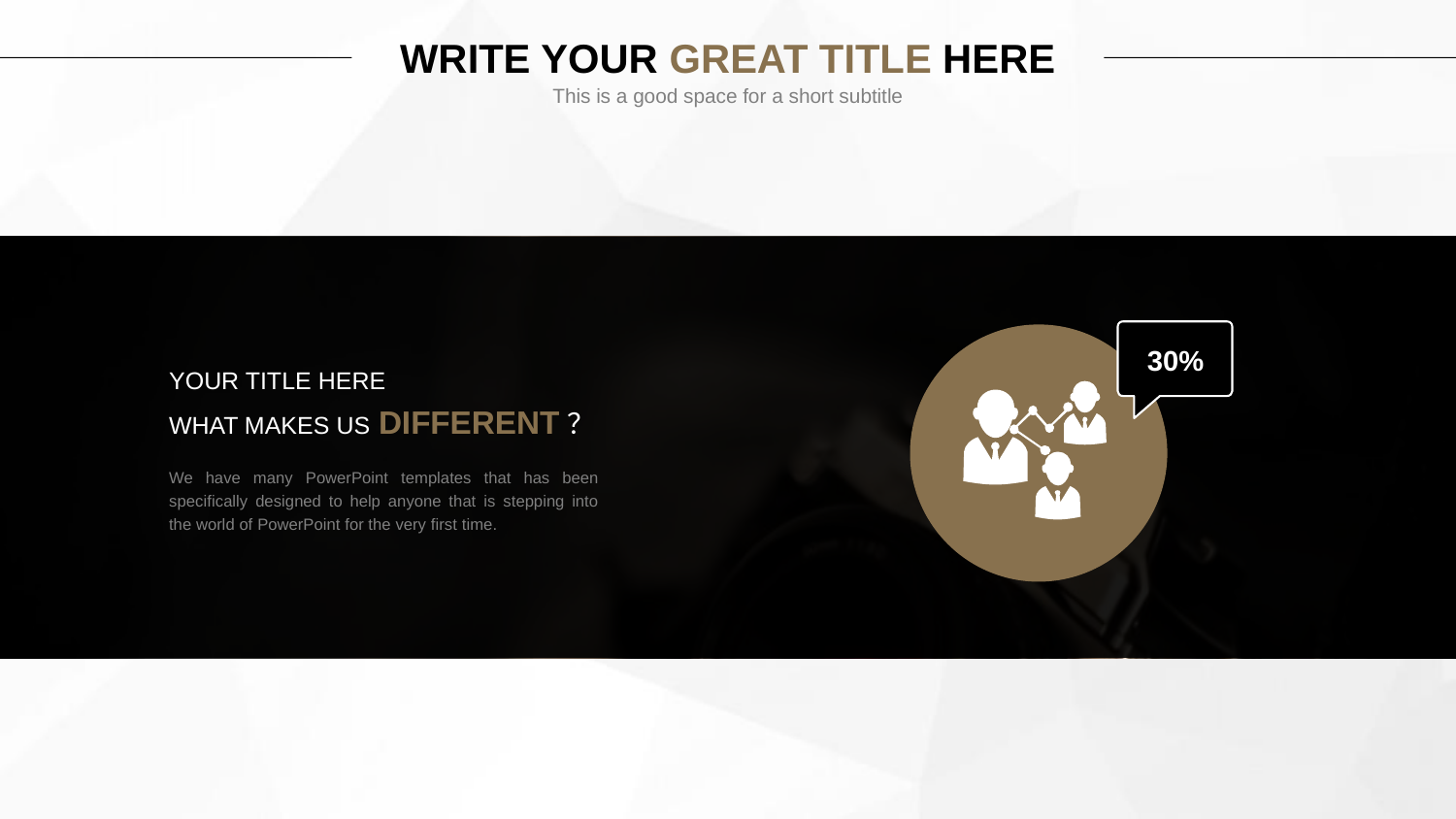

WRITE YOUR GREAT TITLE HERE

This is a good space for a short subtitle

30%
YOUR TITLE HERE
WHAT MAKES US DIFFERENT？

We have many PowerPoint templates that has been specifically designed to help anyone that is stepping into the world of PowerPoint for the very first time.